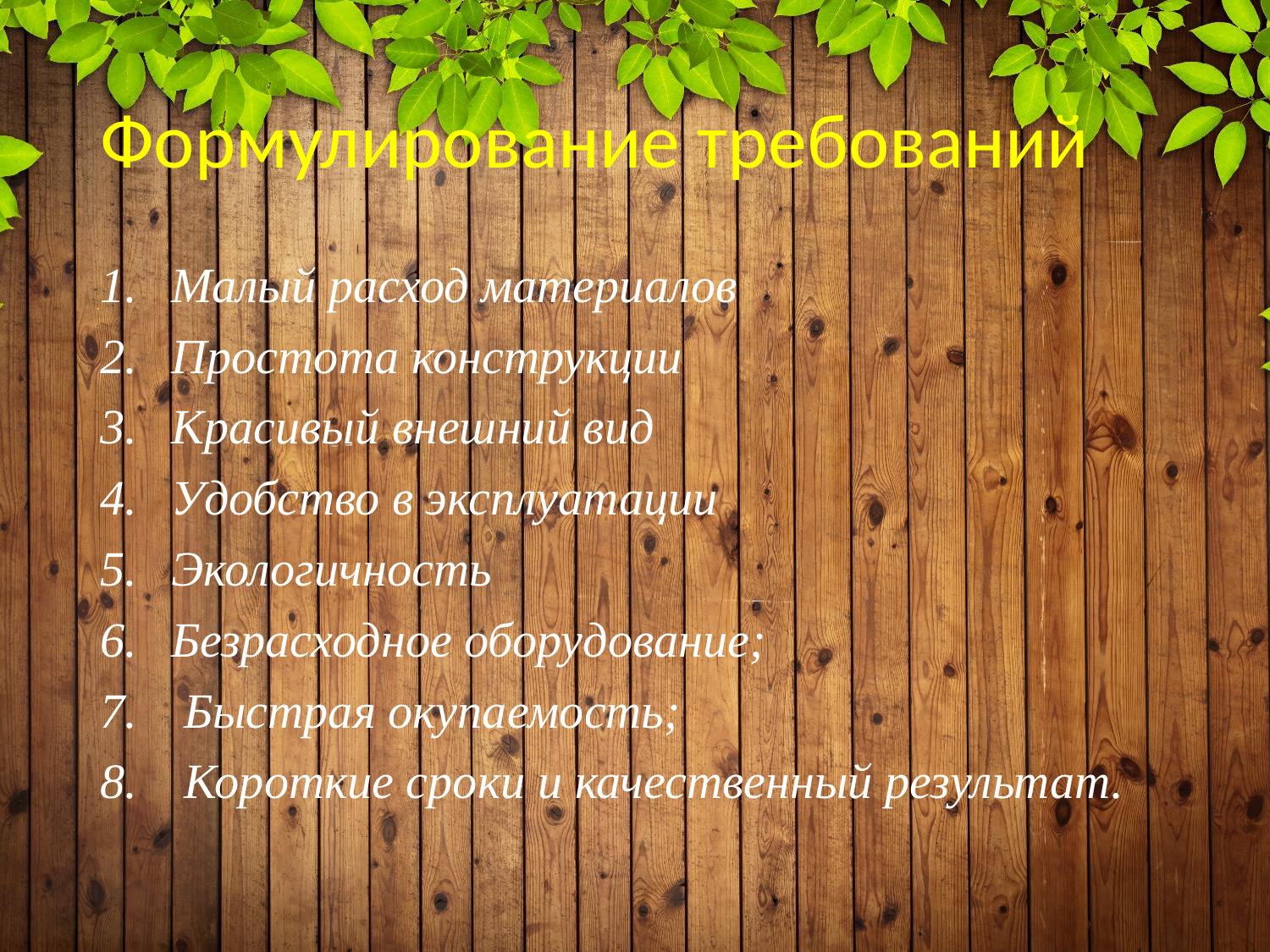

# Формулирование требований
Малый расход материалов
Простота конструкции
Красивый внешний вид
Удобство в эксплуатации
Экологичность
Безрасходное оборудование;
 Быстрая окупаемость;
 Короткие сроки и качественный результат.